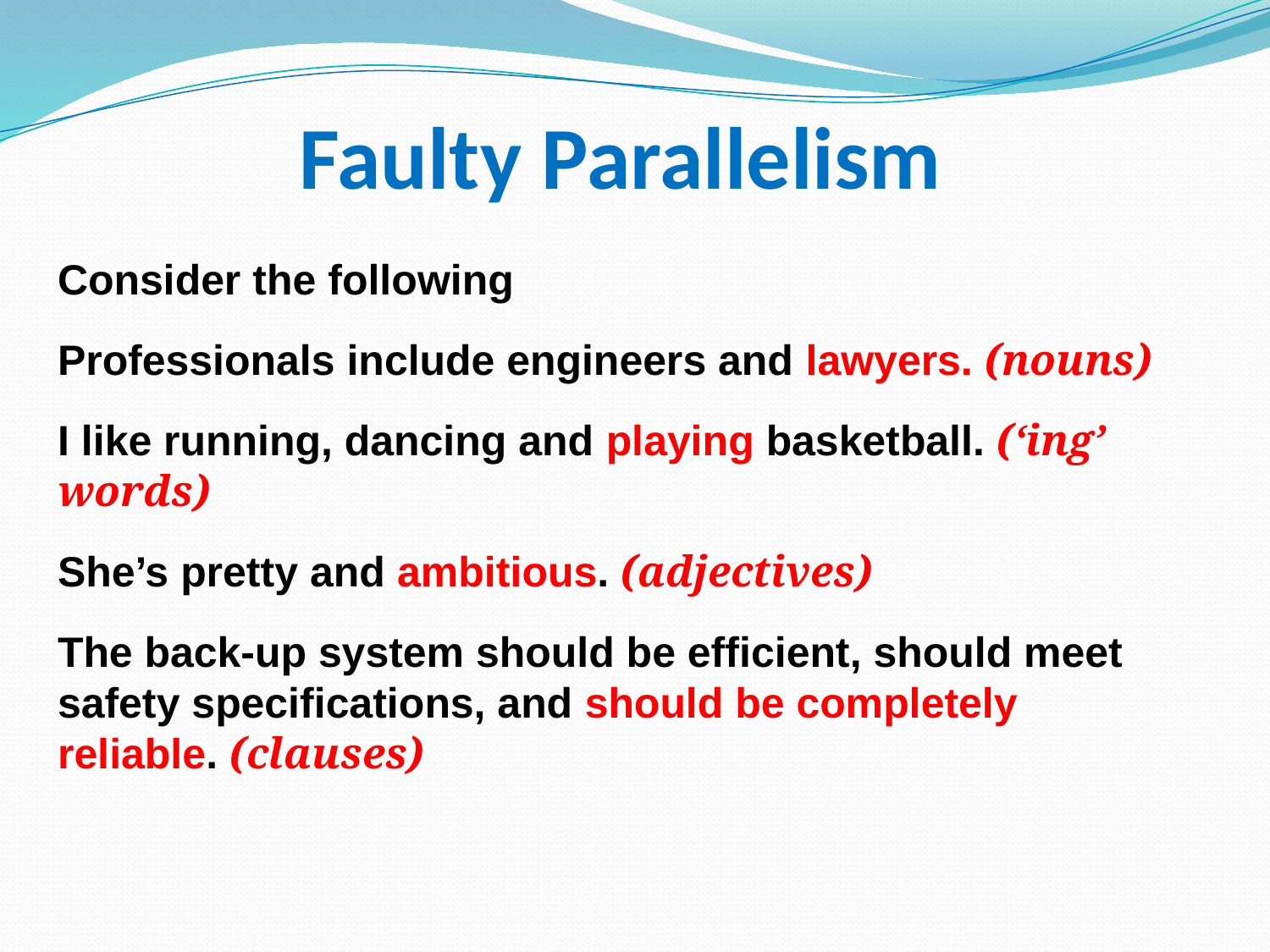

# Faulty Parallelism
Consider the following
Professionals include engineers and lawyers. (nouns)
I like running, dancing and playing basketball. (‘ing’ words)
She’s pretty and ambitious. (adjectives)
The back-up system should be efficient, should meet safety specifications, and should be completely reliable. (clauses)